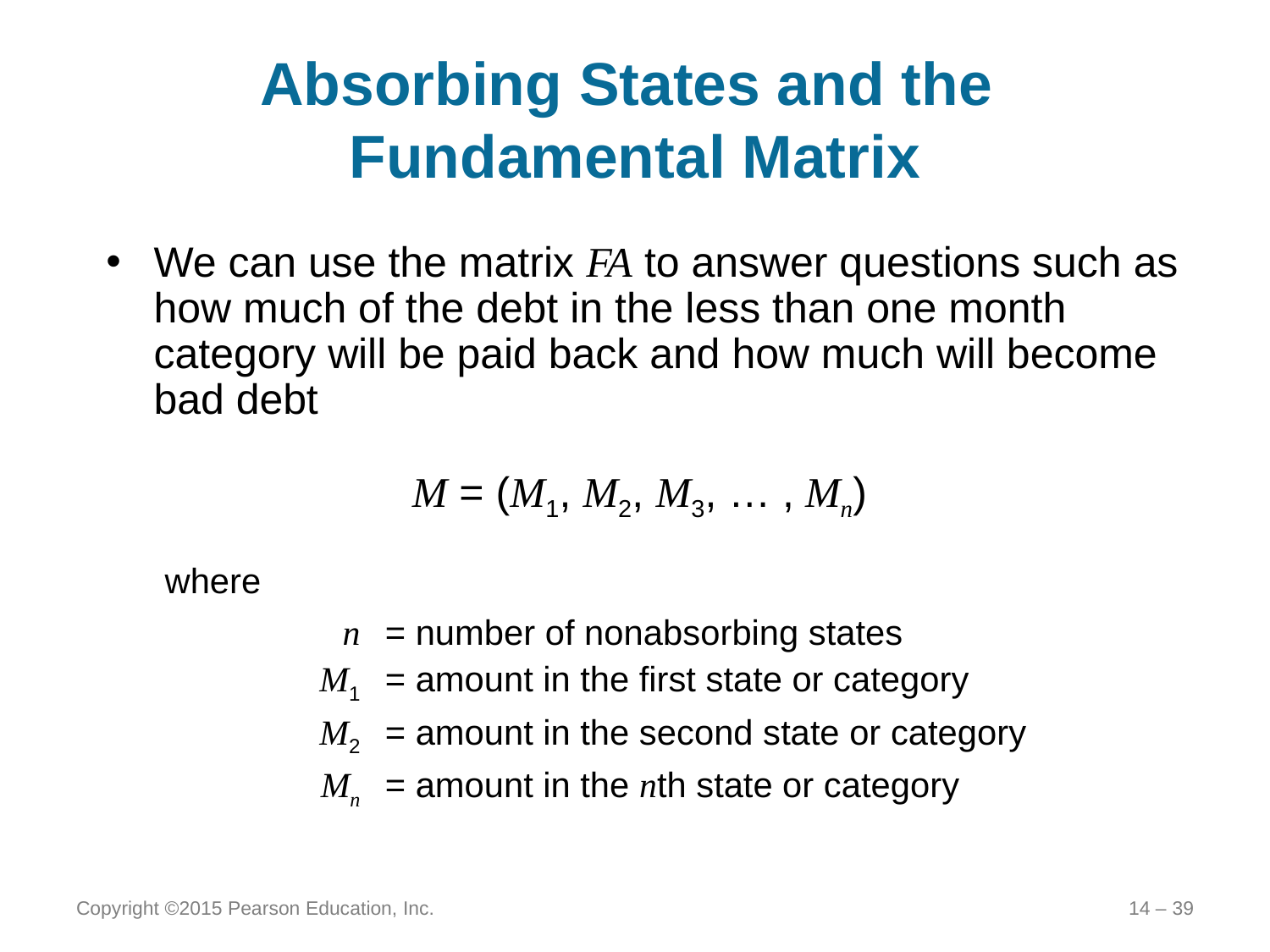

# Absorbing States and the Fundamental Matrix
We can use the matrix FA to answer questions such as how much of the debt in the less than one month category will be paid back and how much will become bad debt
M = (M1, M2, M3, … , Mn)
where
	n	= number of nonabsorbing states
	M1	= amount in the first state or category
	M2	= amount in the second state or category
	Mn	= amount in the nth state or category
Copyright ©2015 Pearson Education, Inc.
14 – 39